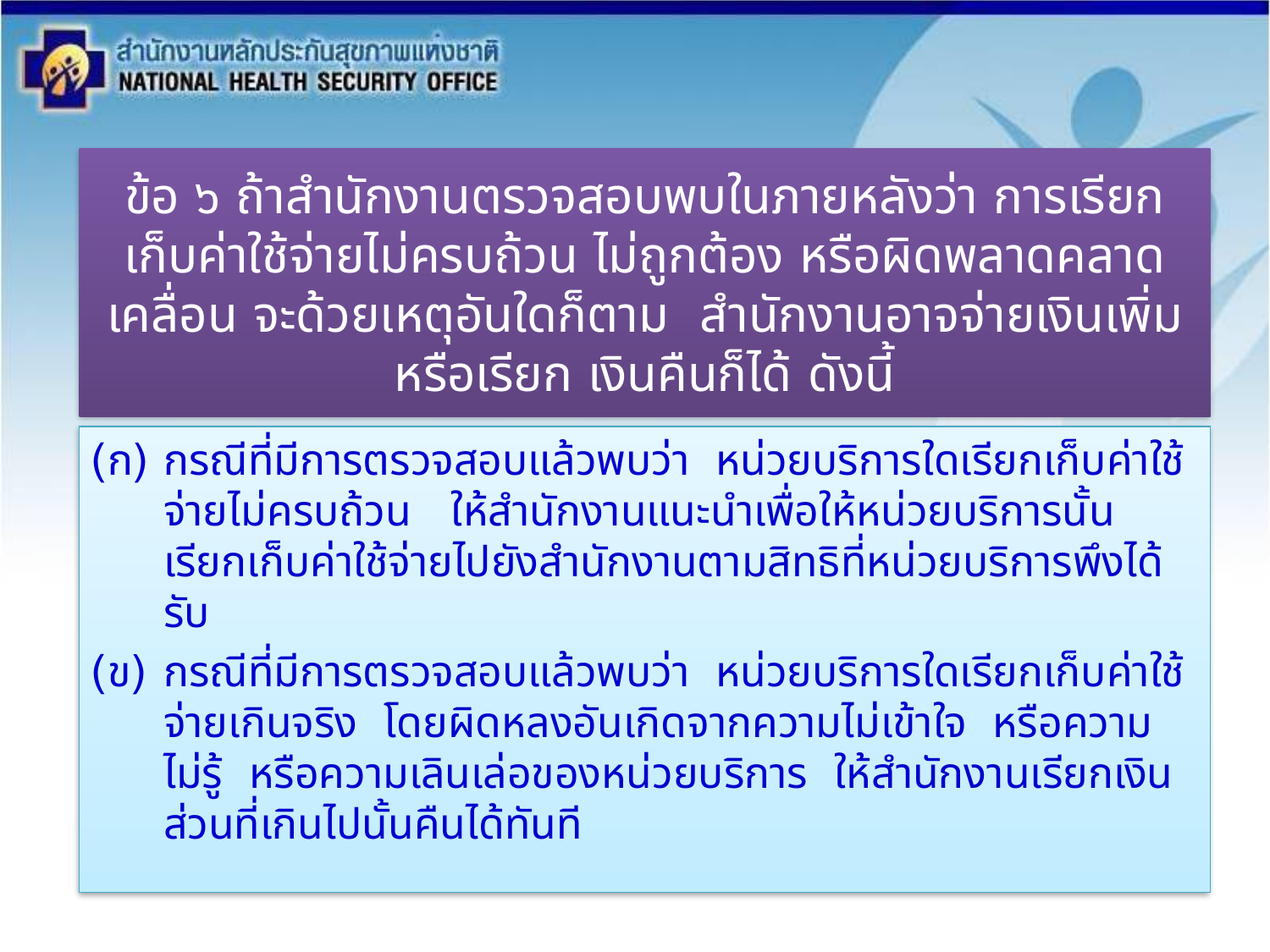

# ข้อ ๖ ถ้าสํานักงานตรวจสอบพบในภายหลังว่า การเรียกเก็บค่าใช้จ่ายไม่ครบถ้วน ไม่ถูกต้อง หรือผิดพลาดคลาดเคลื่อน จะด้วยเหตุอันใดก็ตาม  สํานักงานอาจจ่ายเงินเพิ่มหรือเรียก เงินคืนก็ได้ ดังนี้
กรณีที่มีการตรวจสอบแล้วพบว่า  หน่วยบริการใดเรียกเก็บค่าใช้จ่ายไม่ครบถ้วน   ให้สํานักงานแนะนําเพื่อให้หน่วยบริการนั้นเรียกเก็บค่าใช้จ่ายไปยังสํานักงานตามสิทธิที่หน่วยบริการพึงได้รับ
กรณีที่มีการตรวจสอบแล้วพบว่า  หน่วยบริการใดเรียกเก็บค่าใช้จ่ายเกินจริง  โดยผิดหลงอันเกิดจากความไม่เข้าใจ  หรือความไม่รู้  หรือความเลินเล่อของหน่วยบริการ  ให้สํานักงานเรียกเงินส่วนที่เกินไปนั้นคืนได้ทันที